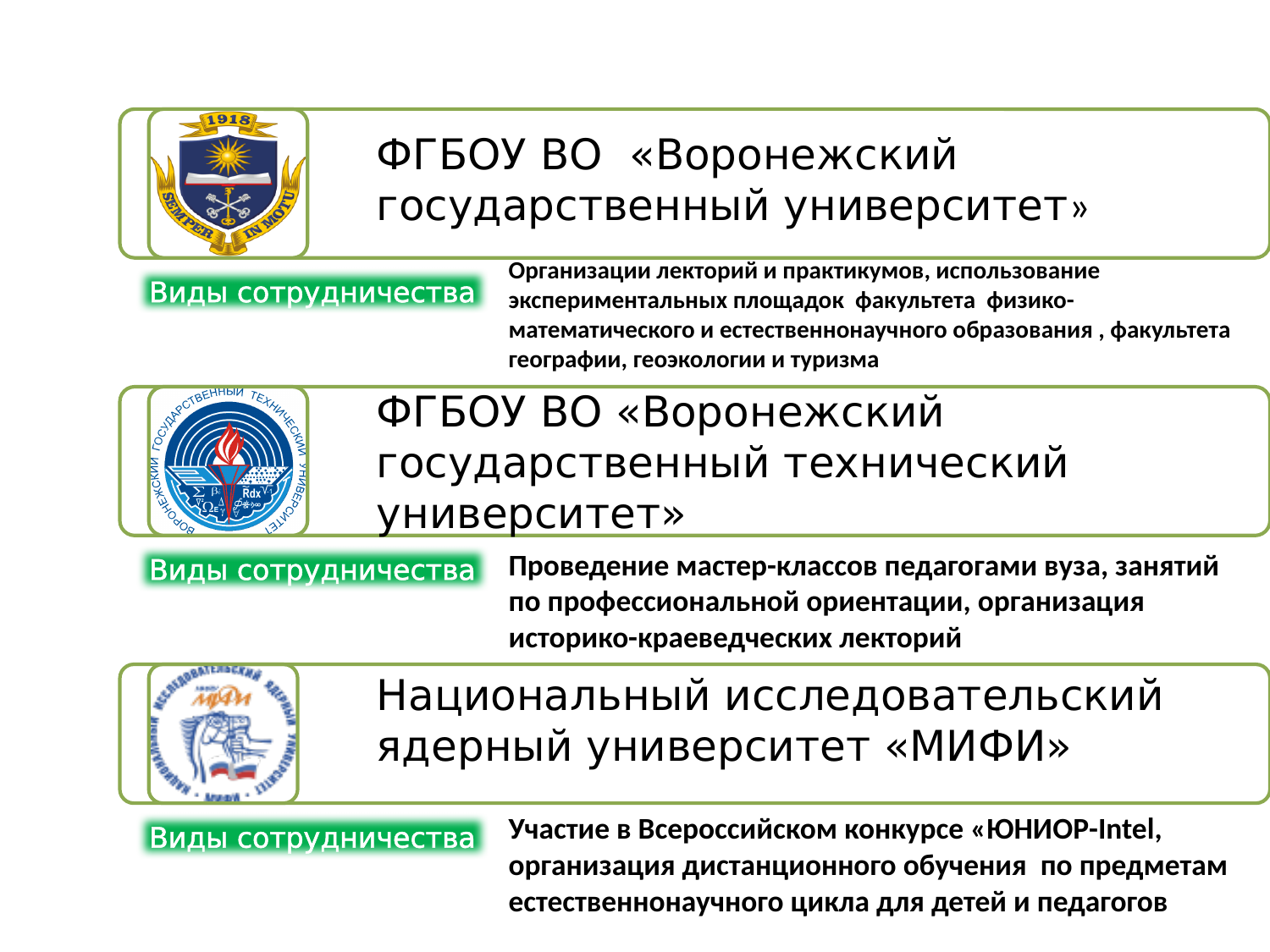

ФГБОУ ВО  «Воронежский государственный университет»

Организации лекторий и практикумов, использование экспериментальных площадок  факультета  физико-математического и естественнонаучного образования , факультета географии, геоэкологии и туризма
Виды сотрудничества

ФГБОУ ВО «Воронежский государственный технический университет»
Проведение мастер-классов педагогами вуза, занятий по профессиональной ориентации, организация историко-краеведческих лекторий
Виды сотрудничества

Национальный исследовательский ядерный университет «МИФИ»

Участие в Всероссийском конкурсе «ЮНИОР-Intel,  организация дистанционного обучения  по предметам естественнонаучного цикла для детей и педагогов
Виды сотрудничества